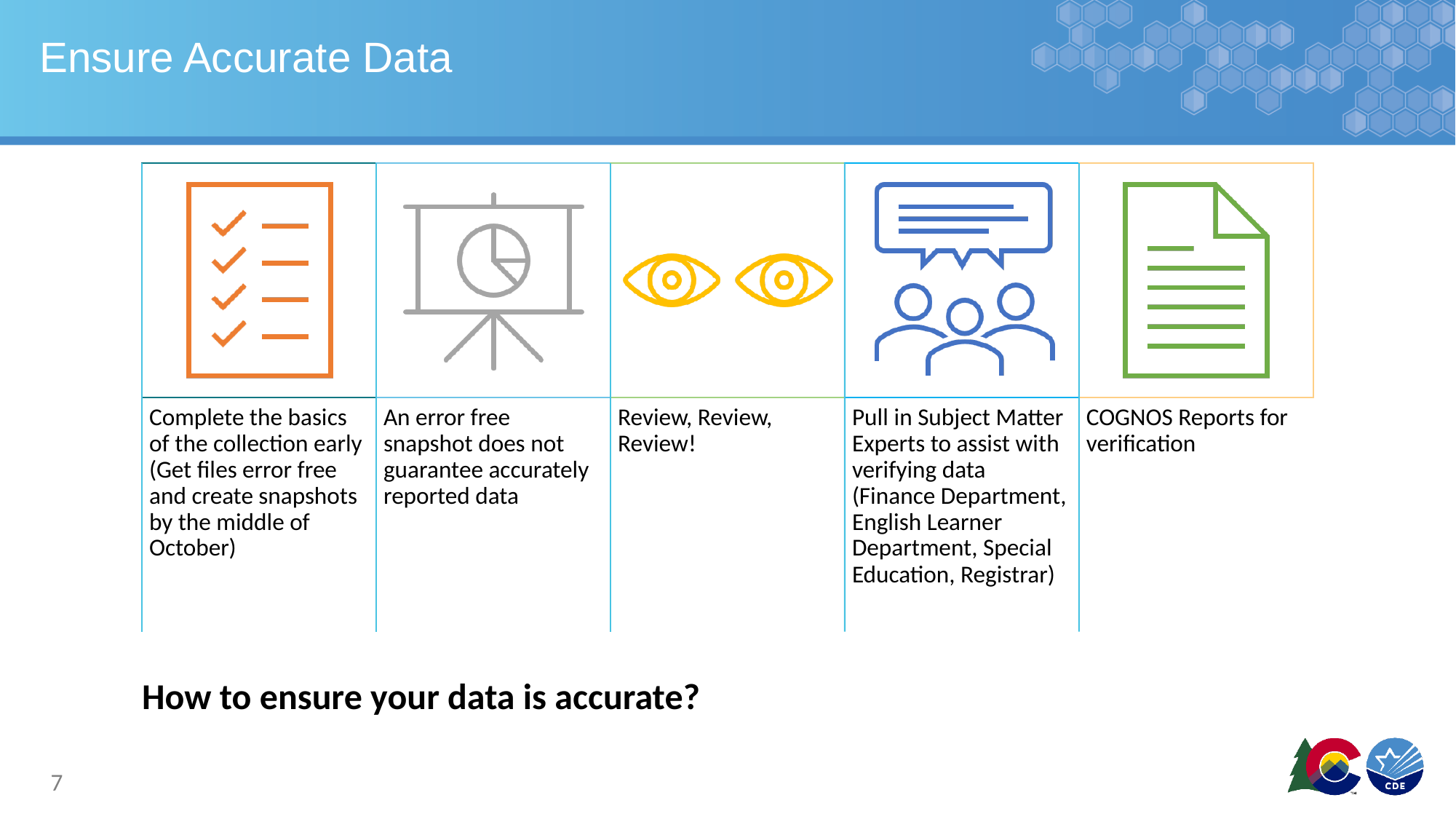

# Ensure Accurate Data
Complete the basics of the collection early (Get files error free and create snapshots by the middle of October)
An error free snapshot does not guarantee accurately reported data
Review, Review, Review!
Pull in Subject Matter Experts to assist with verifying data (Finance Department, English Learner Department, Special Education, Registrar)
COGNOS Reports for verification
How to ensure your data is accurate?

7